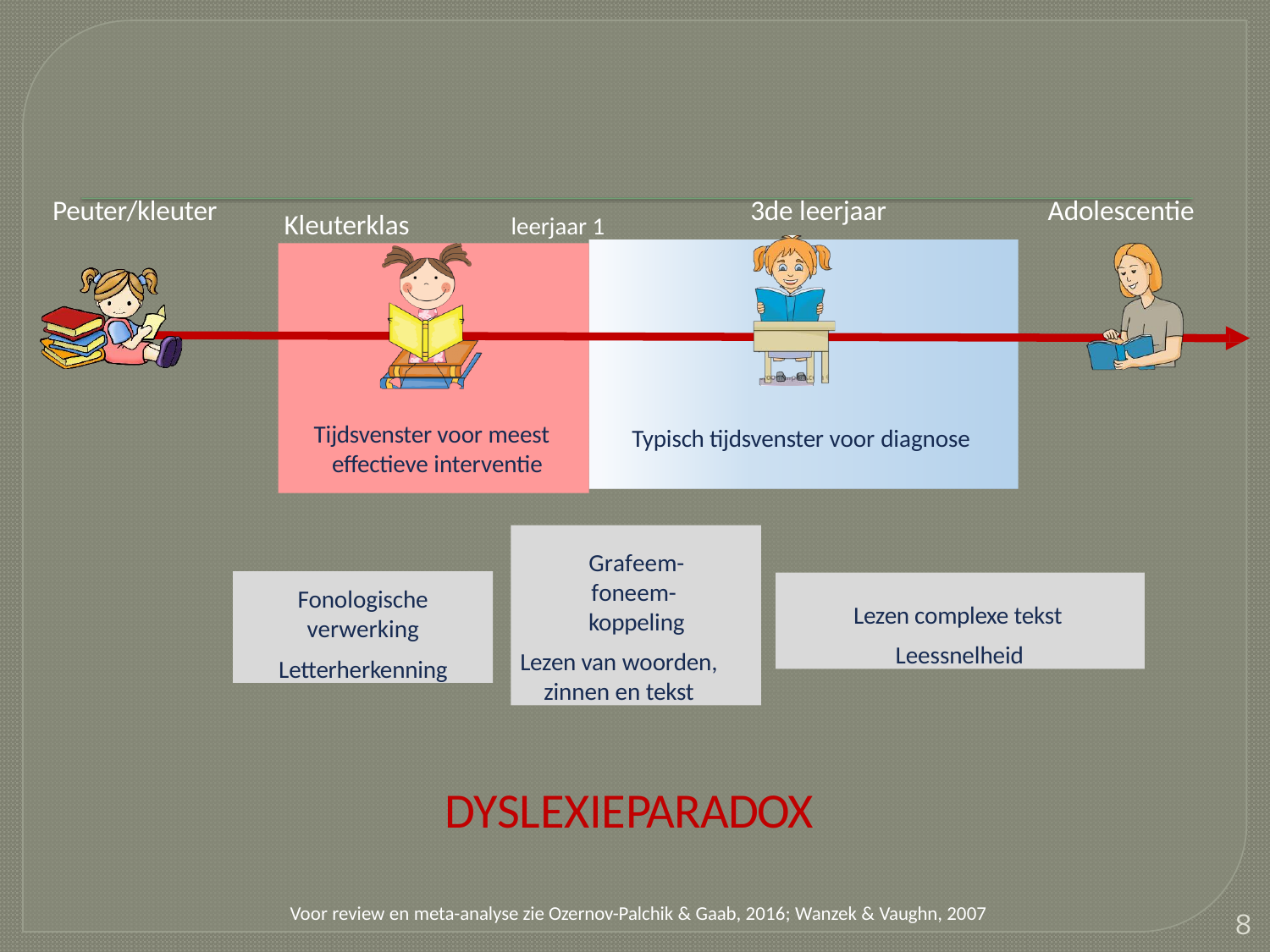

#
Peuter/kleuter
Kleuterklas	leerjaar 1
3de leerjaar
Adolescentie

Tijdsvenster voor meest  effectieve interventie

Typisch tijdsvenster voor diagnose
Grafeem-foneem-  koppeling
Lezen van woorden,
zinnen en tekst
Fonologische
verwerking
Letterherkenning
Lezen complexe tekst  Leessnelheid
DYSLEXIEPARADOX
Voor review en meta-analyse zie Ozernov-Palchik & Gaab, 2016; Wanzek & Vaughn, 2007
8